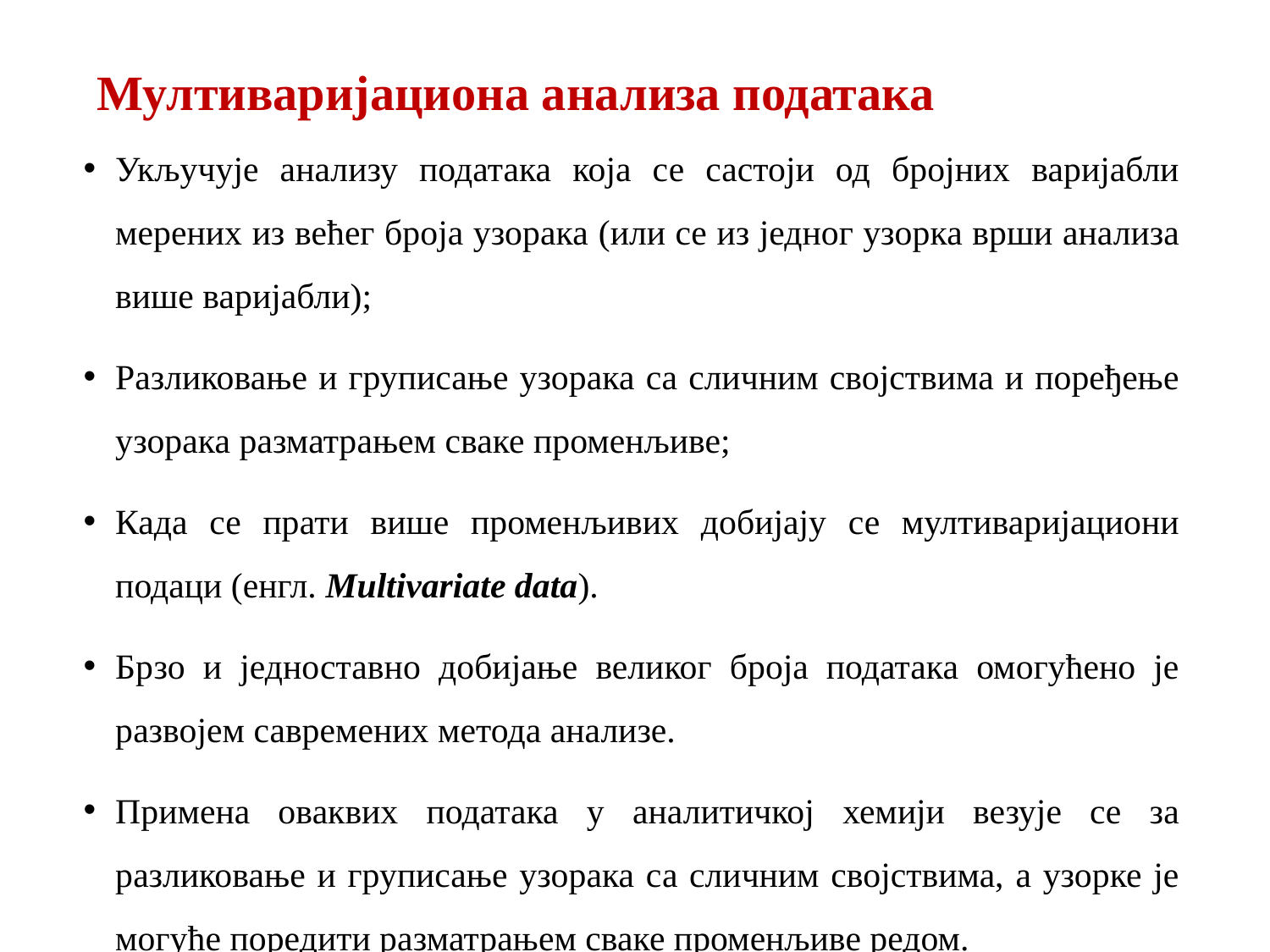

# Мултиваријациона анализа података
Укључује анализу података која се састоји од бројних варијабли мерених из већег броја узорака (или се из једног узорка врши анализа више варијабли);
Разликовање и груписање узорака са сличним својствима и поређење узорака разматрањем сваке променљиве;
Када се прати више променљивих добијају се мултиваријациони подаци (енгл. Multivariate data).
Брзо и једноставно добијање великог броја података омогућено је развојем савремених метода анализе.
Примена оваквих података у аналитичкој хемији везује се за разликовање и груписање узорака са сличним својствима, а узорке је могуће поредити разматрањем сваке променљиве редом.